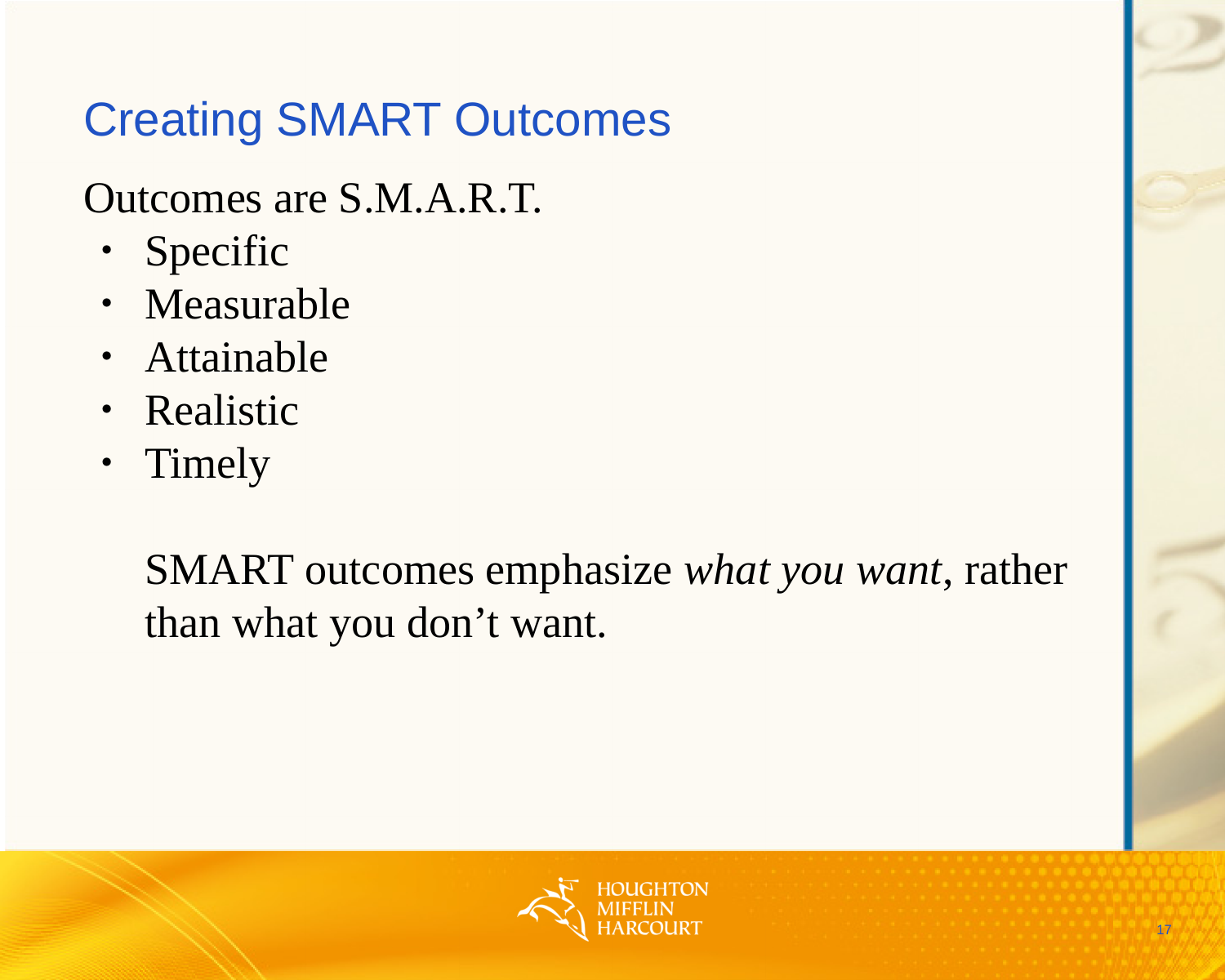

Creating SMART Outcomes

Outcomes are S.M.A.R.T.
Specific
Measurable
Attainable
Realistic
Timely

SMART outcomes emphasize what you want, rather than what you don’t want.
17